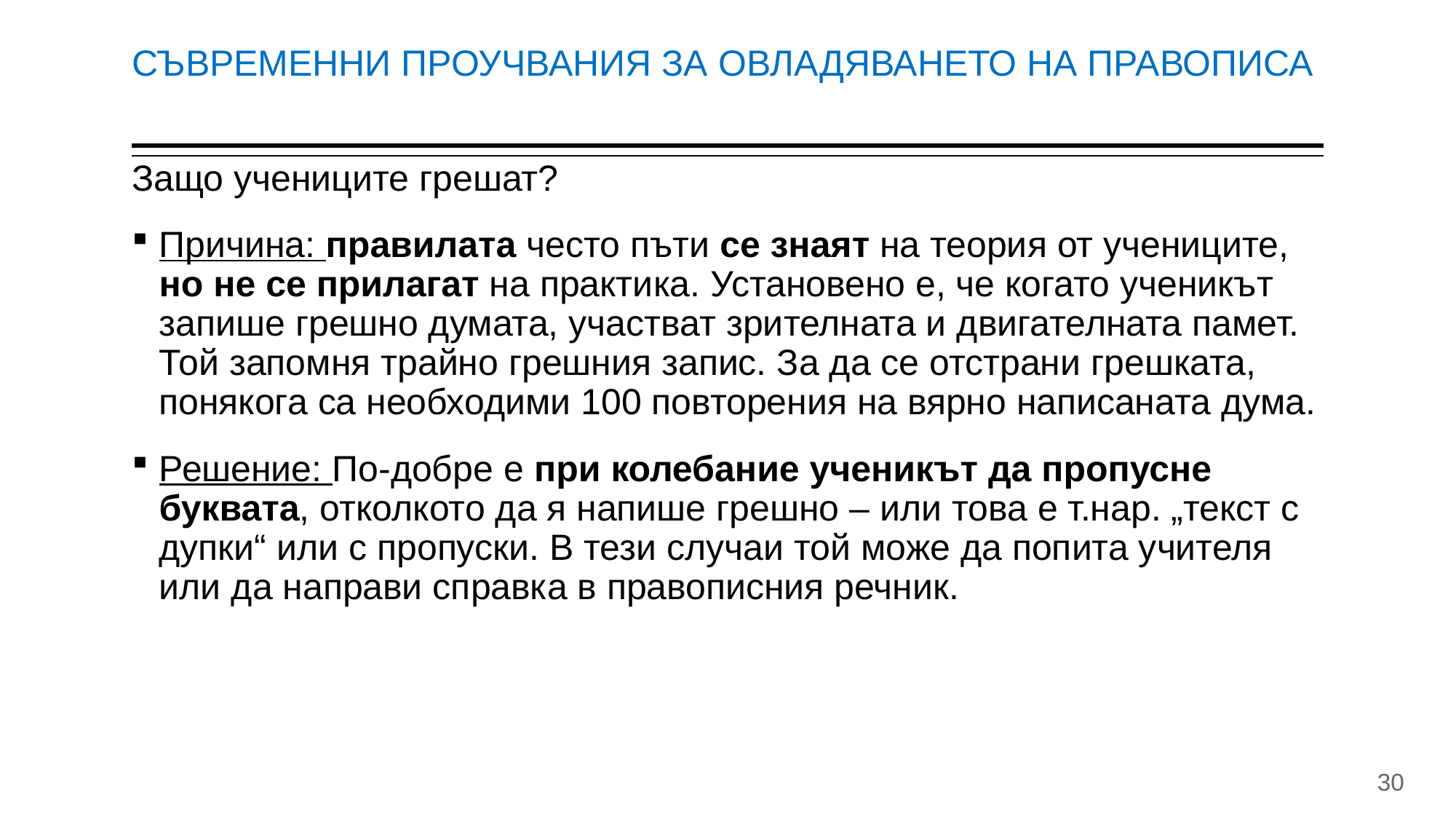

# СЪВРЕМЕННИ ПРОУЧВАНИЯ ЗА ОВЛАДЯВАНЕТО НА ПРАВОПИСА
Защо учениците грешат?
Причина: правилата често пъти се знаят на теория от учениците, но не се прилагат на практика. Установено е, че когато ученикът запише грешно думата, участват зрителната и двигателната памет. Той запомня трайно грешния запис. За да се отстрани грешката, понякога са необходими 100 повторения на вярно написаната дума.
Решение: По-добре е при колебание ученикът да пропусне буквата, отколкото да я напише грешно – или това е т.нар. „текст с дупки“ или с пропуски. В тези случаи той може да попита учителя или да направи справка в правописния речник.
30